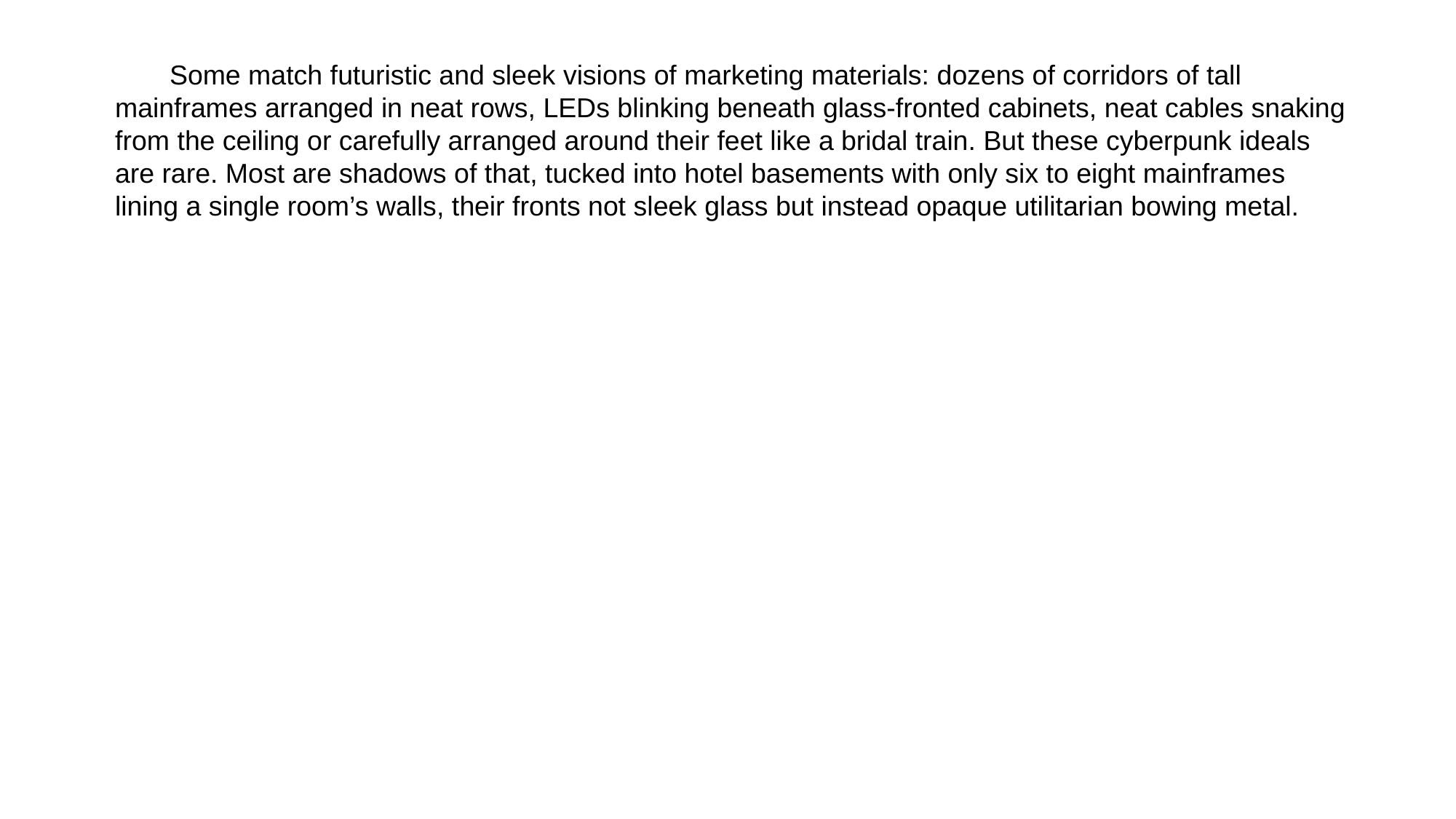

Some match futuristic and sleek visions of marketing materials: dozens of corridors of tall mainframes arranged in neat rows, LEDs blinking beneath glass-fronted cabinets, neat cables snaking from the ceiling or carefully arranged around their feet like a bridal train. But these cyberpunk ideals are rare. Most are shadows of that, tucked into hotel basements with only six to eight mainframes lining a single room’s walls, their fronts not sleek glass but instead opaque utilitarian bowing metal.